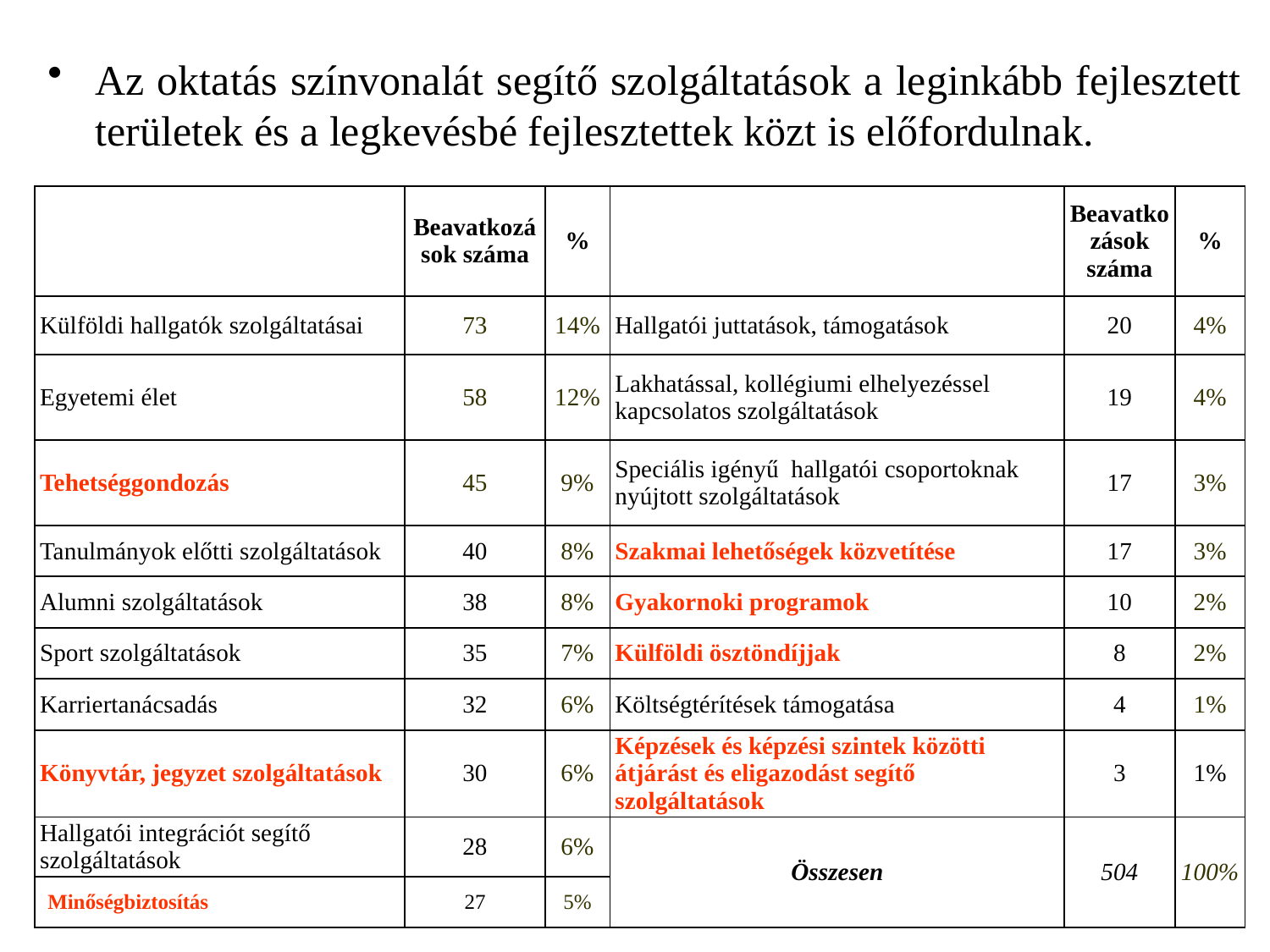

Az oktatás színvonalát segítő szolgáltatások a leginkább fejlesztett területek és a legkevésbé fejlesztettek közt is előfordulnak.
|  | Beavatkozások száma | % |  | Beavatkozások száma | % |
| --- | --- | --- | --- | --- | --- |
| Külföldi hallgatók szolgáltatásai | 73 | 14% | Hallgatói juttatások, támogatások | 20 | 4% |
| Egyetemi élet | 58 | 12% | Lakhatással, kollégiumi elhelyezéssel kapcsolatos szolgáltatások | 19 | 4% |
| Tehetséggondozás | 45 | 9% | Speciális igényű  hallgatói csoportoknak nyújtott szolgáltatások | 17 | 3% |
| Tanulmányok előtti szolgáltatások | 40 | 8% | Szakmai lehetőségek közvetítése | 17 | 3% |
| Alumni szolgáltatások | 38 | 8% | Gyakornoki programok | 10 | 2% |
| Sport szolgáltatások | 35 | 7% | Külföldi ösztöndíjjak | 8 | 2% |
| Karriertanácsadás | 32 | 6% | Költségtérítések támogatása | 4 | 1% |
| Könyvtár, jegyzet szolgáltatások | 30 | 6% | Képzések és képzési szintek közötti átjárást és eligazodást segítő szolgáltatások | 3 | 1% |
| Hallgatói integrációt segítő szolgáltatások | 28 | 6% | Összesen | 504 | 100% |
| Minőségbiztosítás | 27 | 5% |  |  |  |